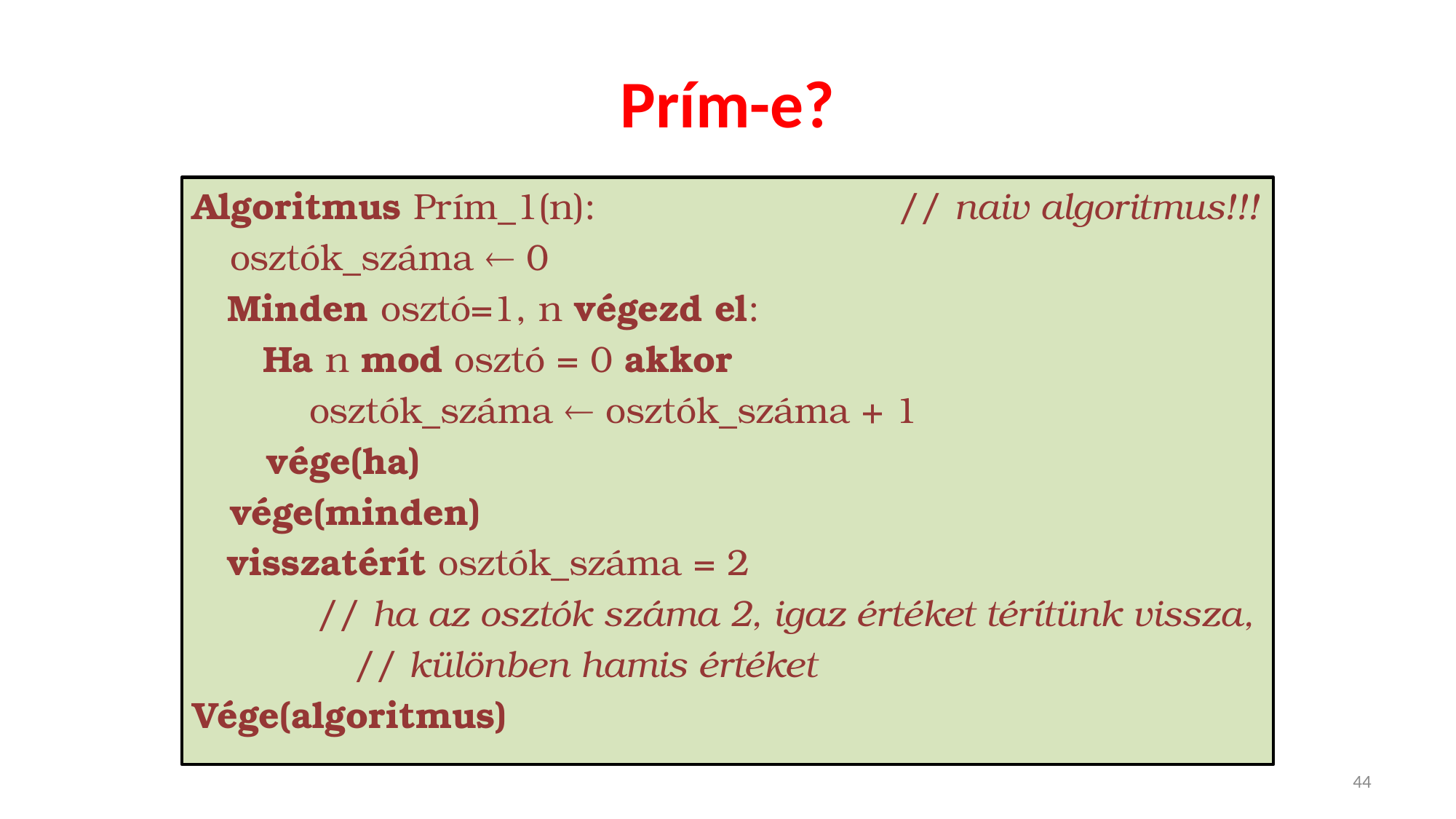

# Prím-e?
Algoritmus Prím_1(n):                          // naiv algoritmus!!!
   osztók_száma ← 0
   Minden osztó=1, n végezd el:
      Ha n mod osztó = 0 akkor
          osztók_száma ← osztók_száma + 1
      vége(ha)
   vége(minden)
   visszatérít osztók_száma = 2
          // ha az osztók száma 2, igaz értéket térítünk vissza,
		 // különben hamis értéket
Vége(algoritmus)

44